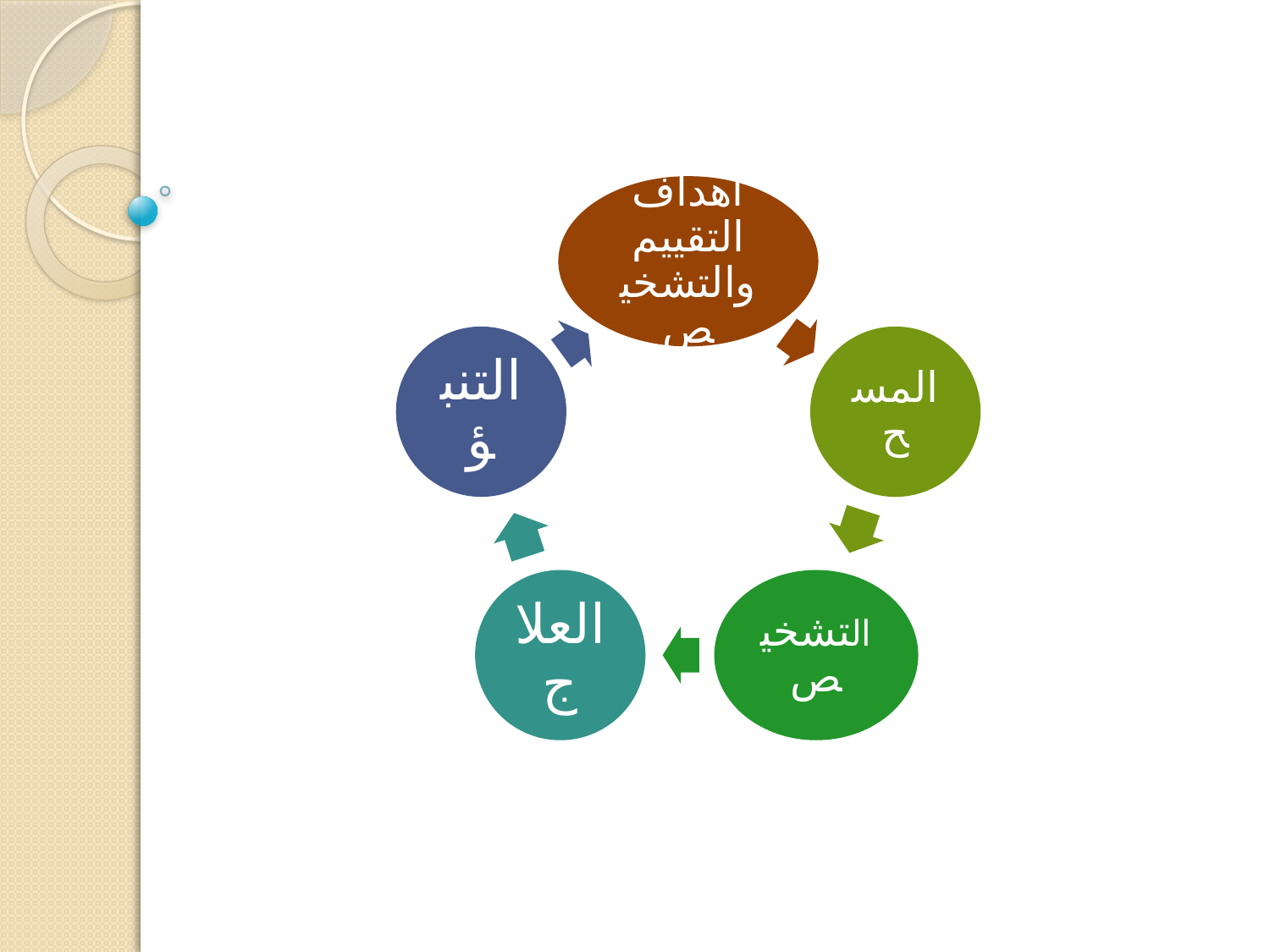

أهداف التقييم والتشخيص

المسح

التشخيص

العلاج

التنبؤ